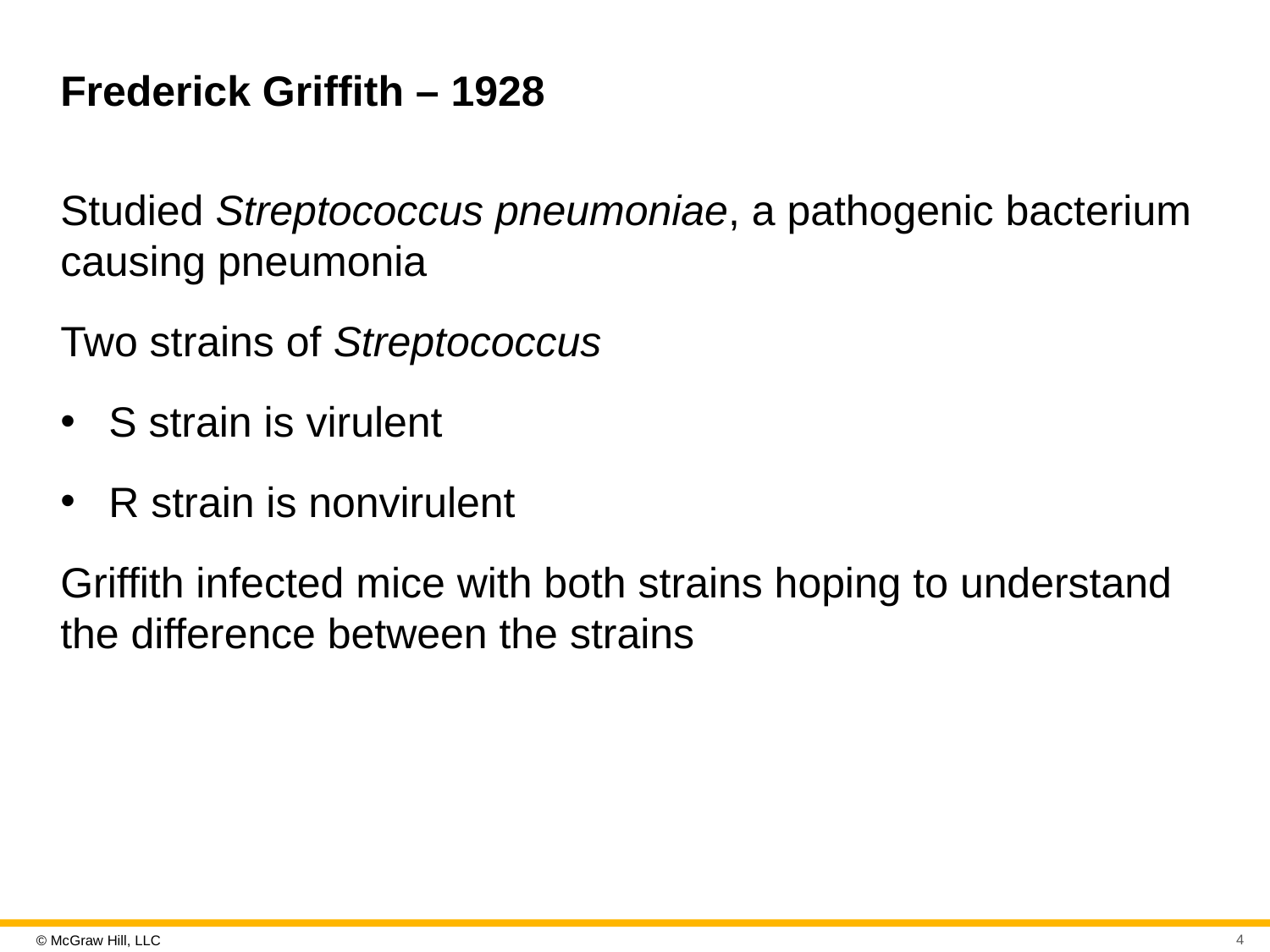

# Frederick Griffith – 1928
Studied Streptococcus pneumoniae, a pathogenic bacterium causing pneumonia
Two strains of Streptococcus
S strain is virulent
R strain is nonvirulent
Griffith infected mice with both strains hoping to understand the difference between the strains
4